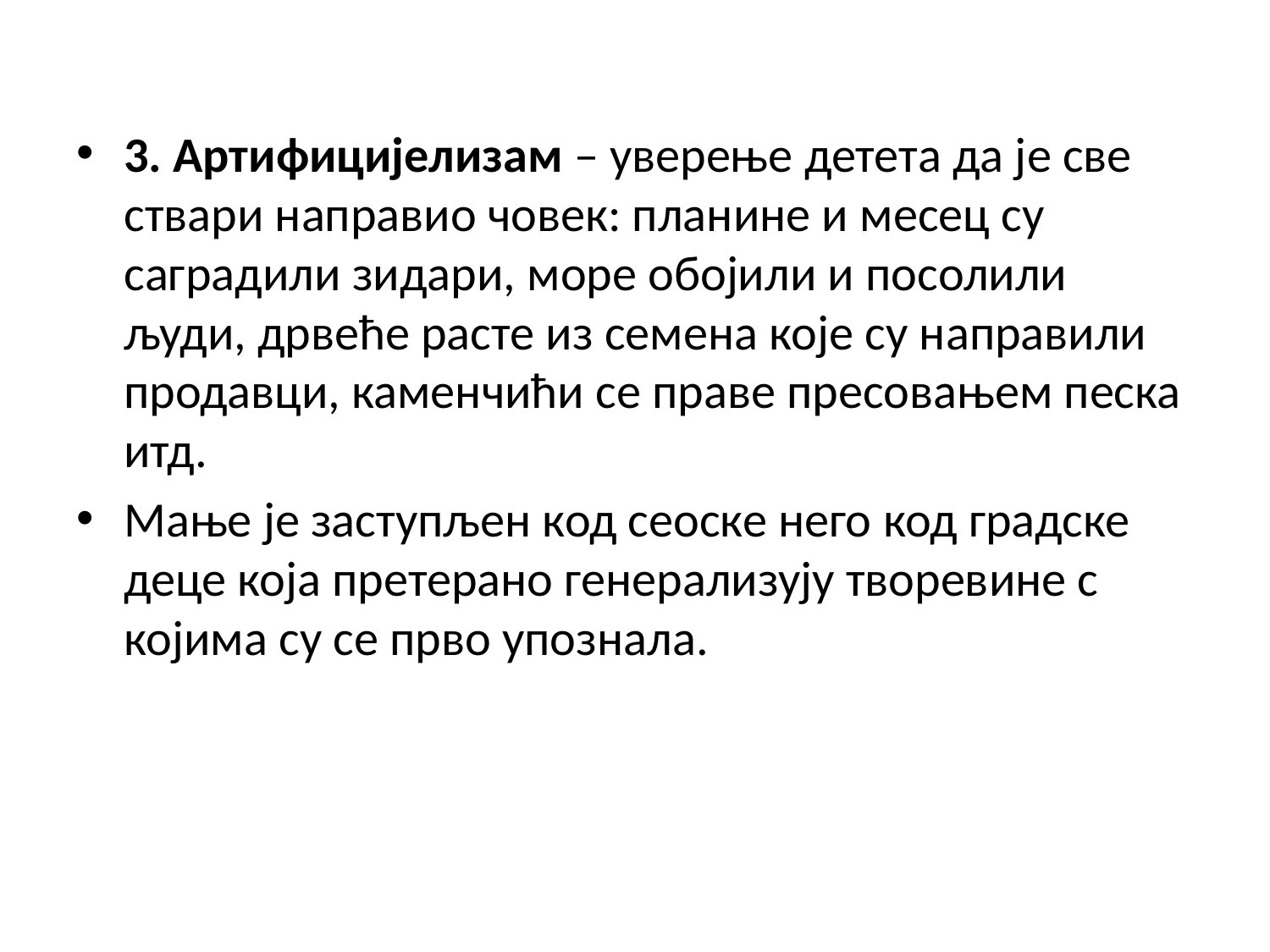

3. Артифицијелизам – уверење детета да је све ствари направио човек: планине и месец су саградили зидари, море обојили и посолили људи, дрвеће расте из семена које су направили продавци, каменчићи се праве пресовањем песка итд.
Мање је заступљен код сеоске него код градске деце која претерано генерализују творевине с којима су се прво упознала.